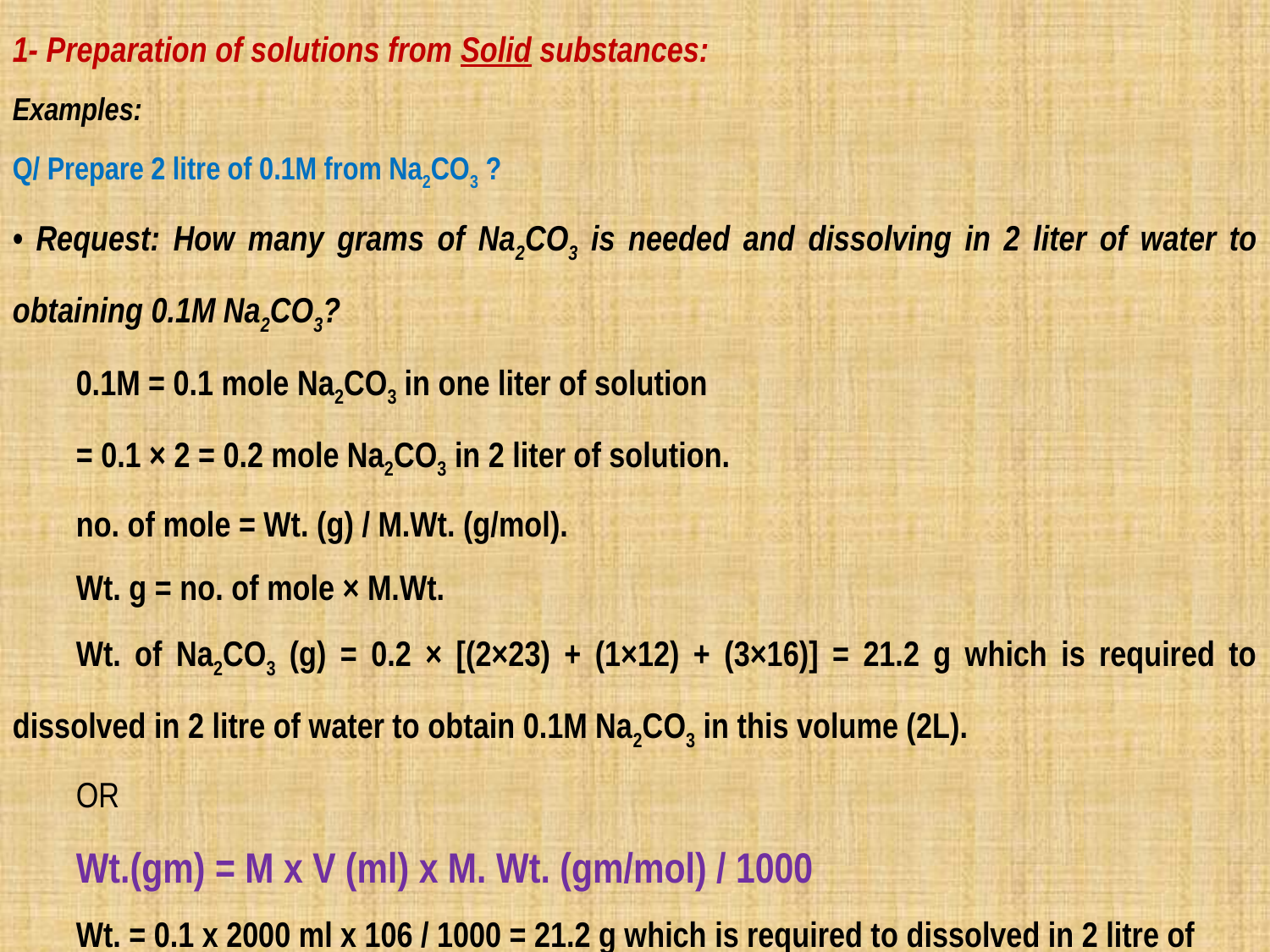

1- Preparation of solutions from Solid substances:
Examples:
Q/ Prepare 2 litre of 0.1M from Na2CO3 ?
• Request: How many grams of Na2CO3 is needed and dissolving in 2 liter of water to obtaining 0.1M Na2CO3?
0.1M = 0.1 mole Na2CO3 in one liter of solution
= 0.1 × 2 = 0.2 mole Na2CO3 in 2 liter of solution.
no. of mole = Wt. (g) / M.Wt. (g/mol).
Wt. g = no. of mole × M.Wt.
Wt. of Na2CO3 (g) = 0.2 × [(2×23) + (1×12) + (3×16)] = 21.2 g which is required to dissolved in 2 litre of water to obtain 0.1M Na2CO3 in this volume (2L).
OR
Wt.(gm) = M x V (ml) x M. Wt. (gm/mol) / 1000
Wt. = 0.1 x 2000 ml x 106 / 1000 = 21.2 g which is required to dissolved in 2 litre of water to obtain 0.1M Na2CO3 in this volume (2L).